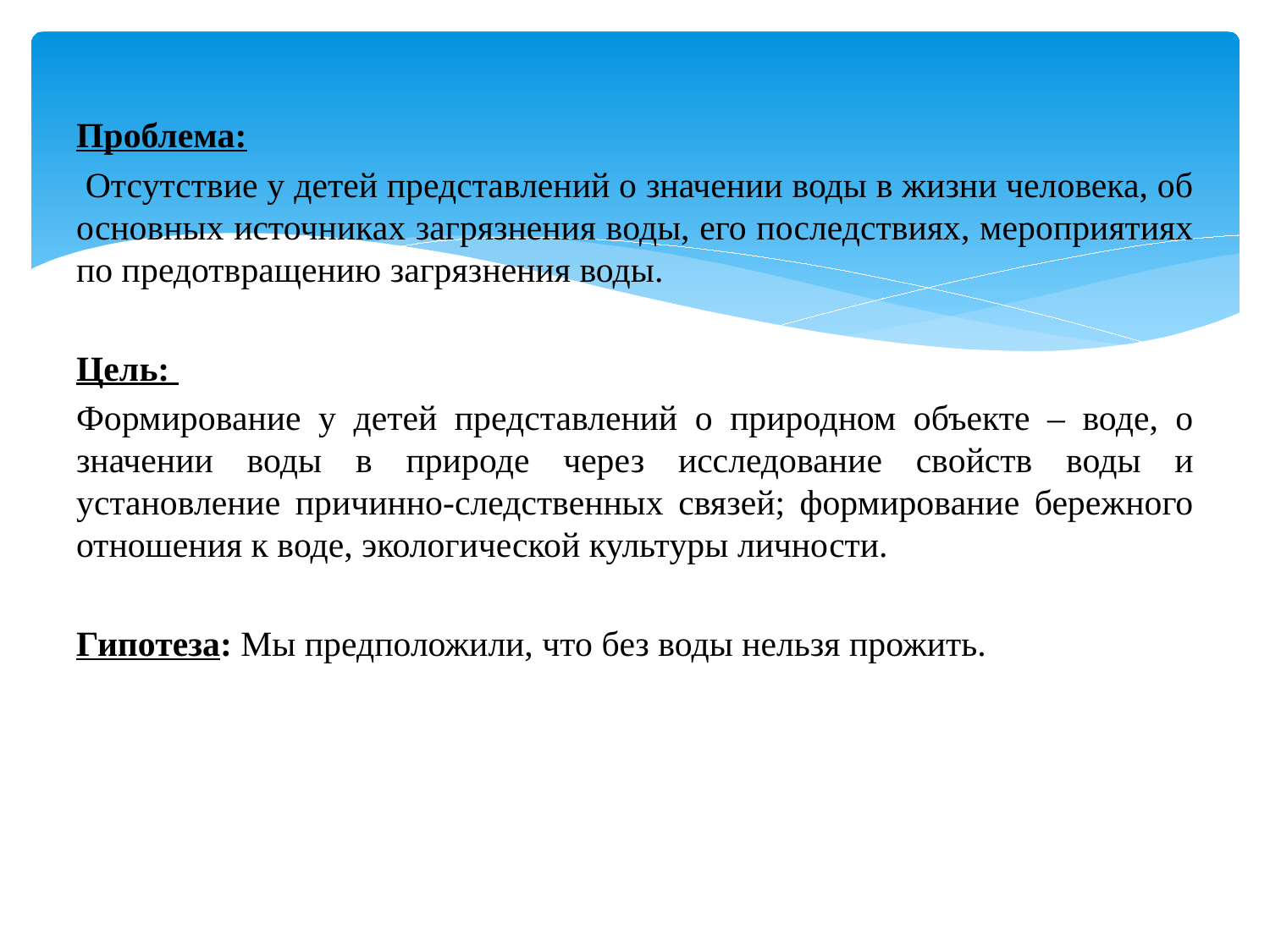

#
Проблема:
 Отсутствие у детей представлений о значении воды в жизни человека, об основных источниках загрязнения воды, его последствиях, мероприятиях по предотвращению загрязнения воды.

Цель:
Формирование у детей представлений о природном объекте – воде, о значении воды в природе через исследование свойств воды и установление причинно-следственных связей; формирование бережного отношения к воде, экологической культуры личности.

Гипотеза: Мы предположили, что без воды нельзя прожить.